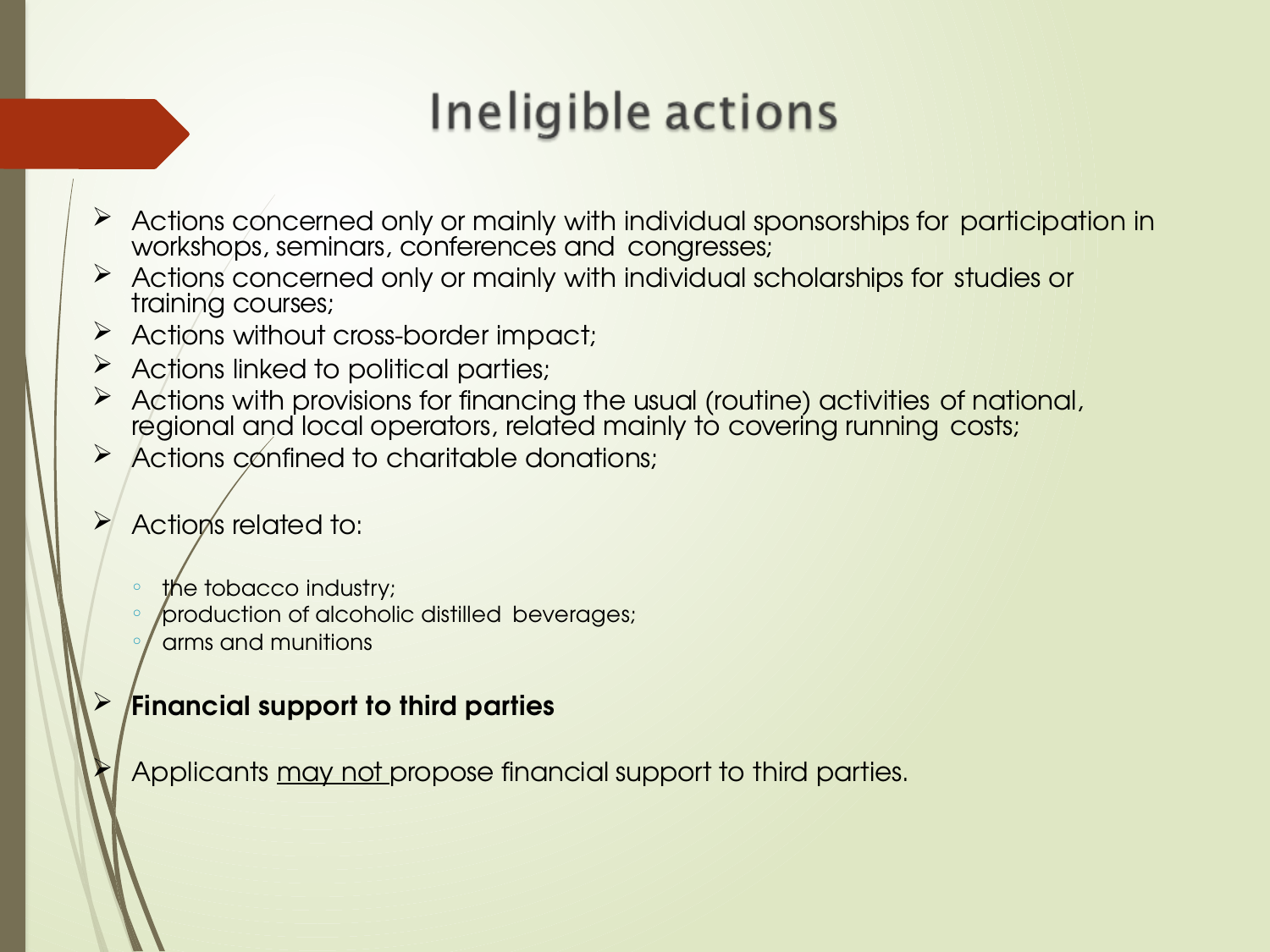

Actions concerned only or mainly with individual sponsorships for participation in  workshops, seminars, conferences and congresses;
Actions concerned only or mainly with individual scholarships for studies or  training courses;
Actions without cross-border impact;
Actions linked to political parties;
Actions with provisions for financing the usual (routine) activities of national,  regional and local operators, related mainly to covering running costs;
Actions confined to charitable donations;

Actions related to:

the tobacco industry;
production of alcoholic distilled beverages;
arms and munitions

Financial support to third parties

Applicants may not propose financial support to third parties.